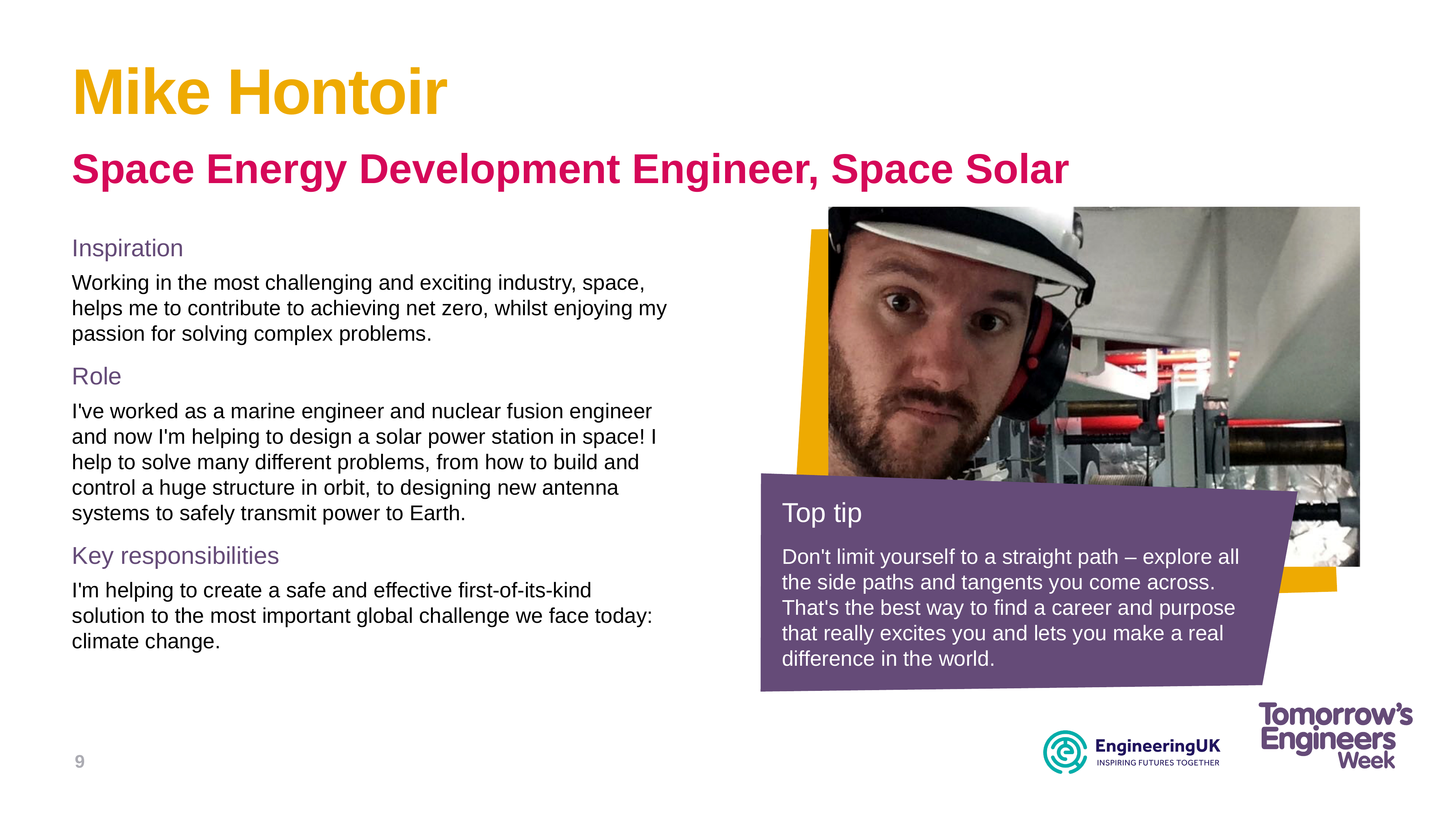

# Mike Hontoir
Space Energy Development Engineer, Space Solar

Inspiration
Working in the most challenging and exciting industry, space, helps me to contribute to achieving net zero, whilst enjoying my passion for solving complex problems.
Role
I've worked as a marine engineer and nuclear fusion engineer and now I'm helping to design a solar power station in space! I help to solve many different problems, from how to build and control a huge structure in orbit, to designing new antenna systems to safely transmit power to Earth.
Key responsibilities
I'm helping to create a safe and effective first-of-its-kind solution to the most important global challenge we face today: climate change.
Top tip
Don't limit yourself to a straight path – explore all the side paths and tangents you come across. That's the best way to find a career and purpose that really excites you and lets you make a real difference in the world.
9